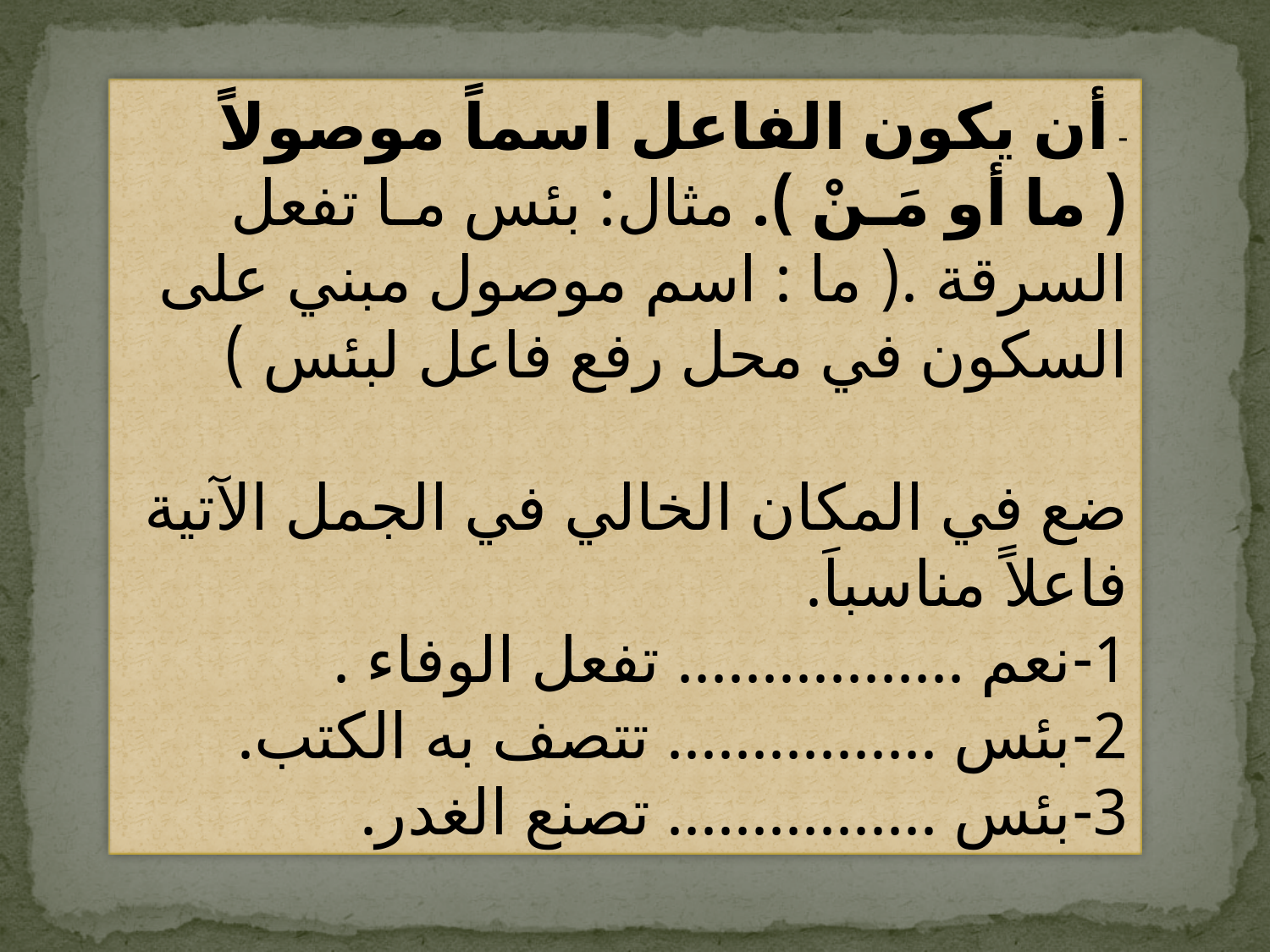

- أن يكون الفاعل اسماً موصولاً ( ما أو مَـنْ ). مثال: بئس مـا تفعل السرقة .( ما : اسم موصول مبني على السكون في محل رفع فاعل لبئس )
ضع في المكان الخالي في الجمل الآتية فاعلاً مناسباَ.
1-نعم ................. تفعل الوفاء .
2-بئس ................ تتصف به الكتب.
3-بئس ................ تصنع الغدر.